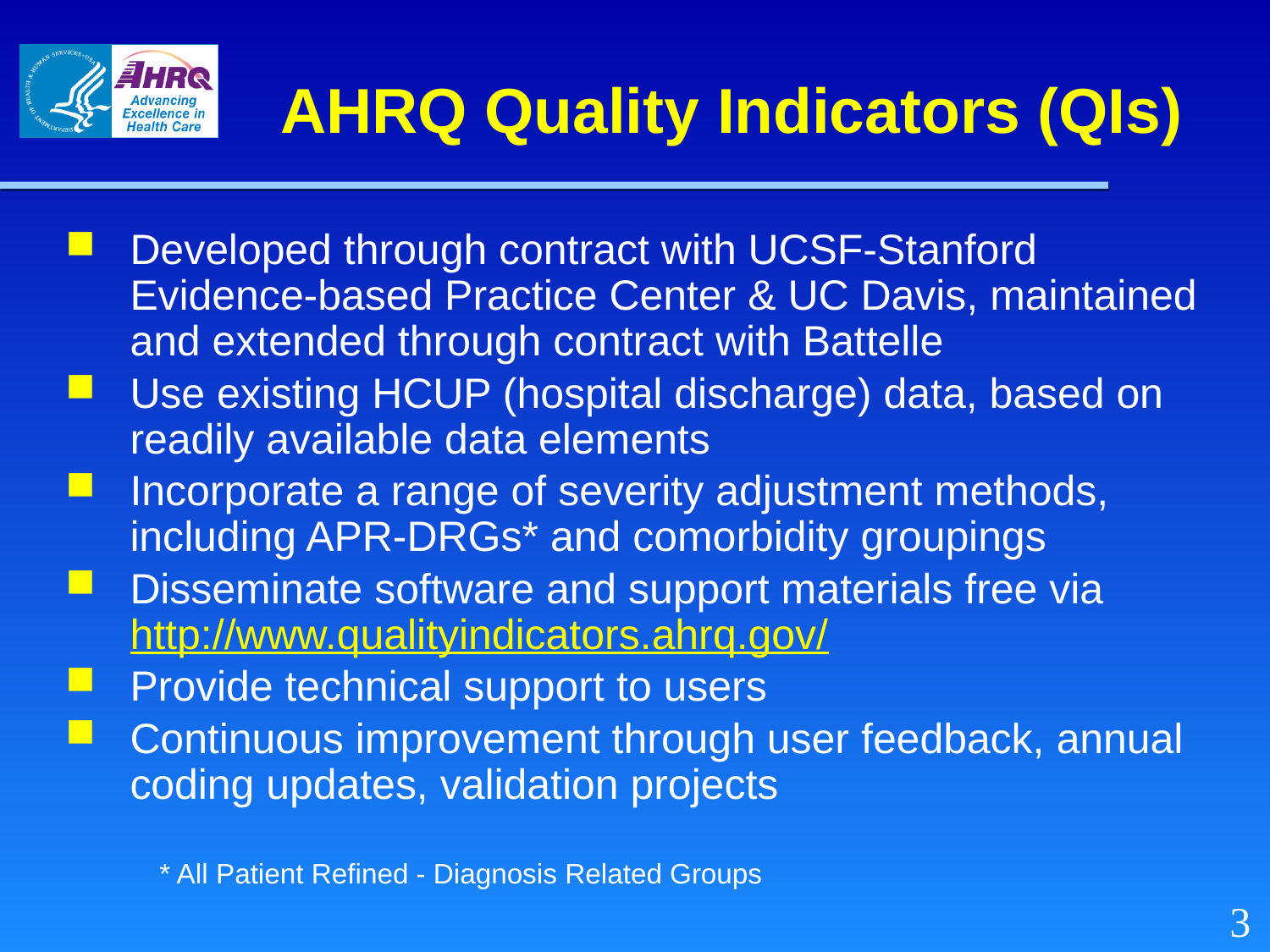

# AHRQ Quality Indicators (QIs)
Developed through contract with UCSF-Stanford Evidence-based Practice Center & UC Davis, maintained and extended through contract with Battelle
Use existing HCUP (hospital discharge) data, based on readily available data elements
Incorporate a range of severity adjustment methods, including APR-DRGs* and comorbidity groupings
Disseminate software and support materials free via http://www.qualityindicators.ahrq.gov/
Provide technical support to users
Continuous improvement through user feedback, annual coding updates, validation projects

            * All Patient Refined - Diagnosis Related Groups
3